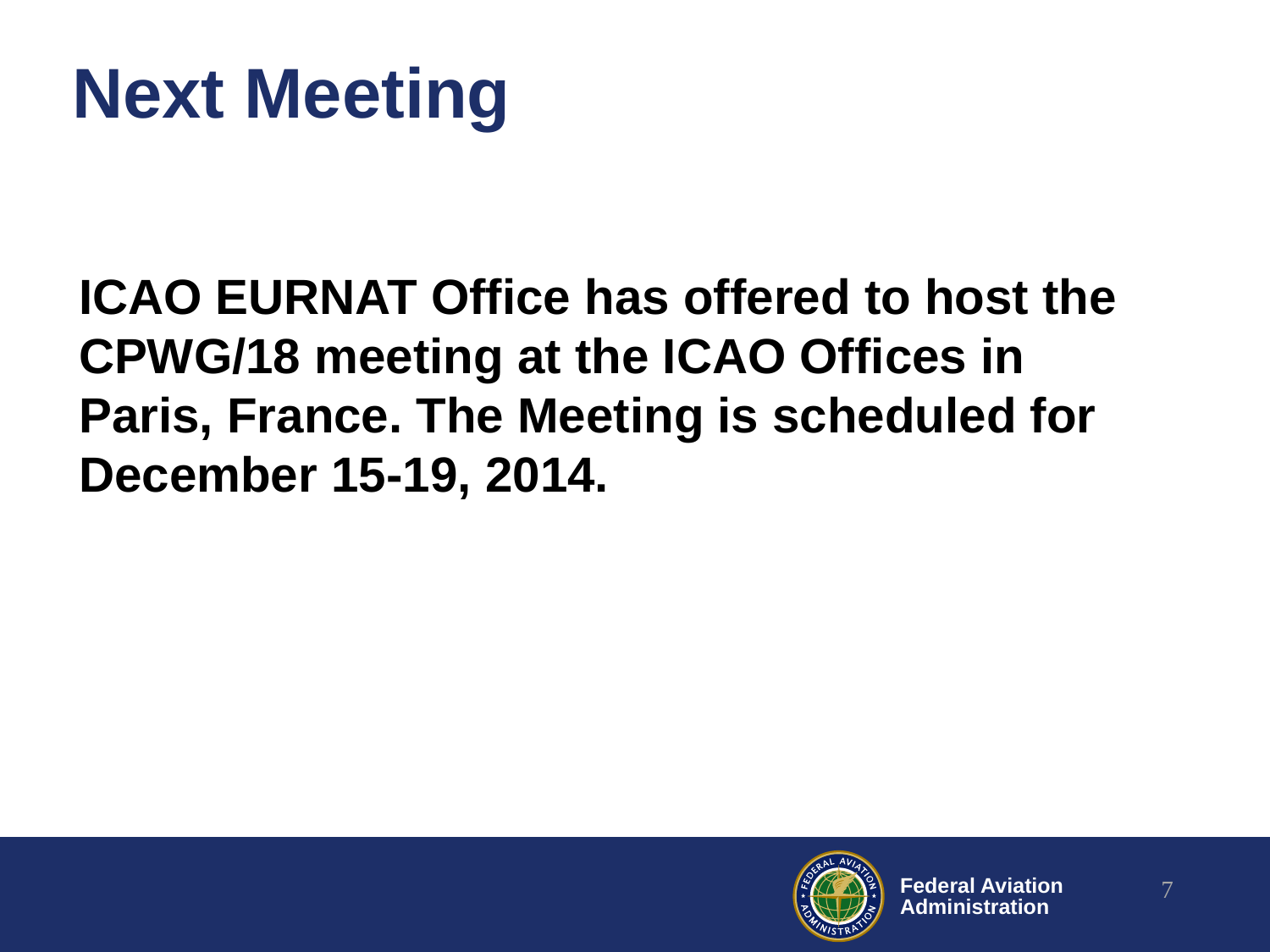

# Next Meeting
ICAO EURNAT Office has offered to host the CPWG/18 meeting at the ICAO Offices in Paris, France. The Meeting is scheduled for December 15-19, 2014.

7